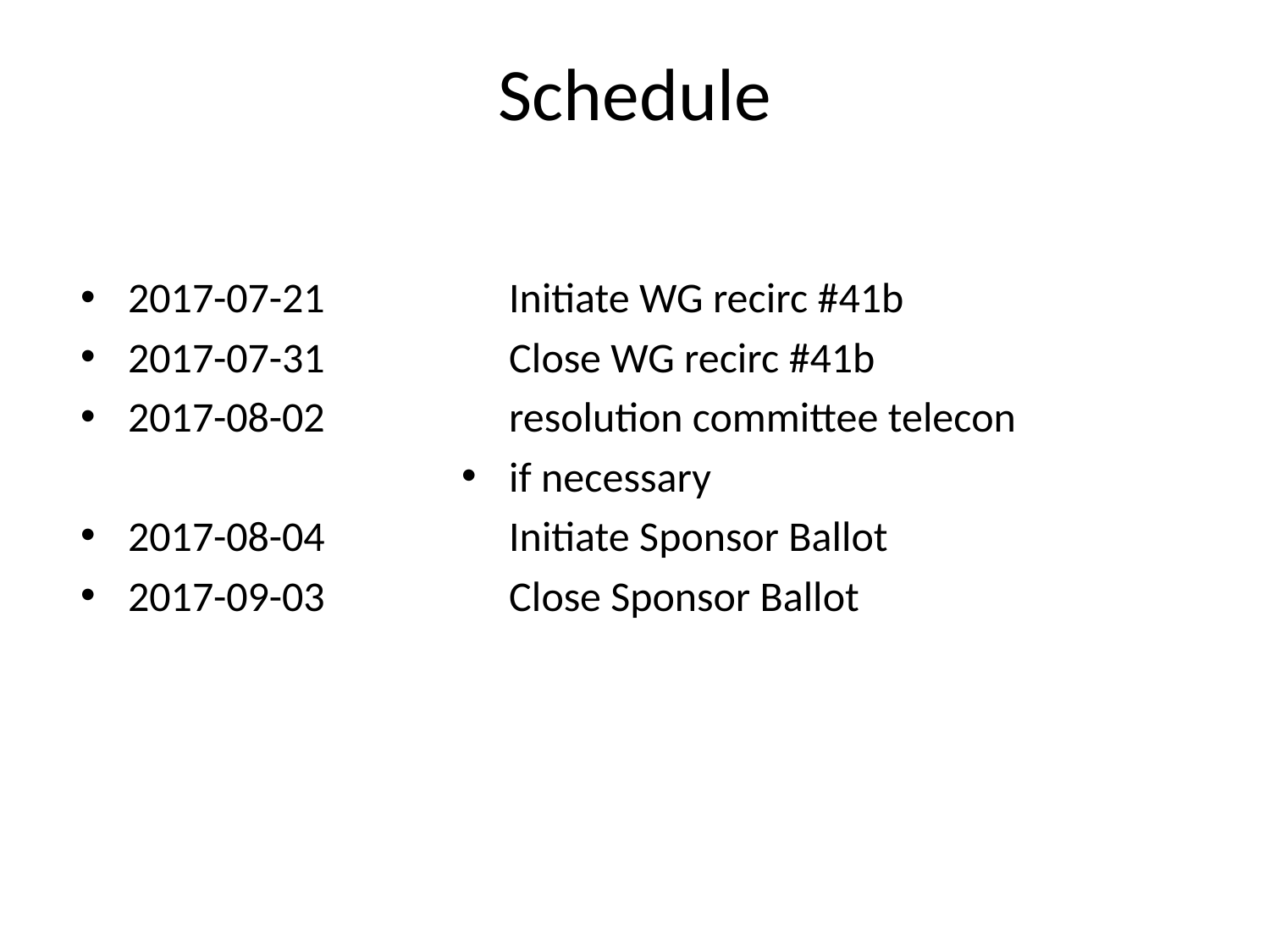

Schedule
2017-07-21		Initiate WG recirc #41b
2017-07-31		Close WG recirc #41b
2017-08-02		resolution committee telecon
if necessary
2017-08-04		Initiate Sponsor Ballot
2017-09-03		Close Sponsor Ballot